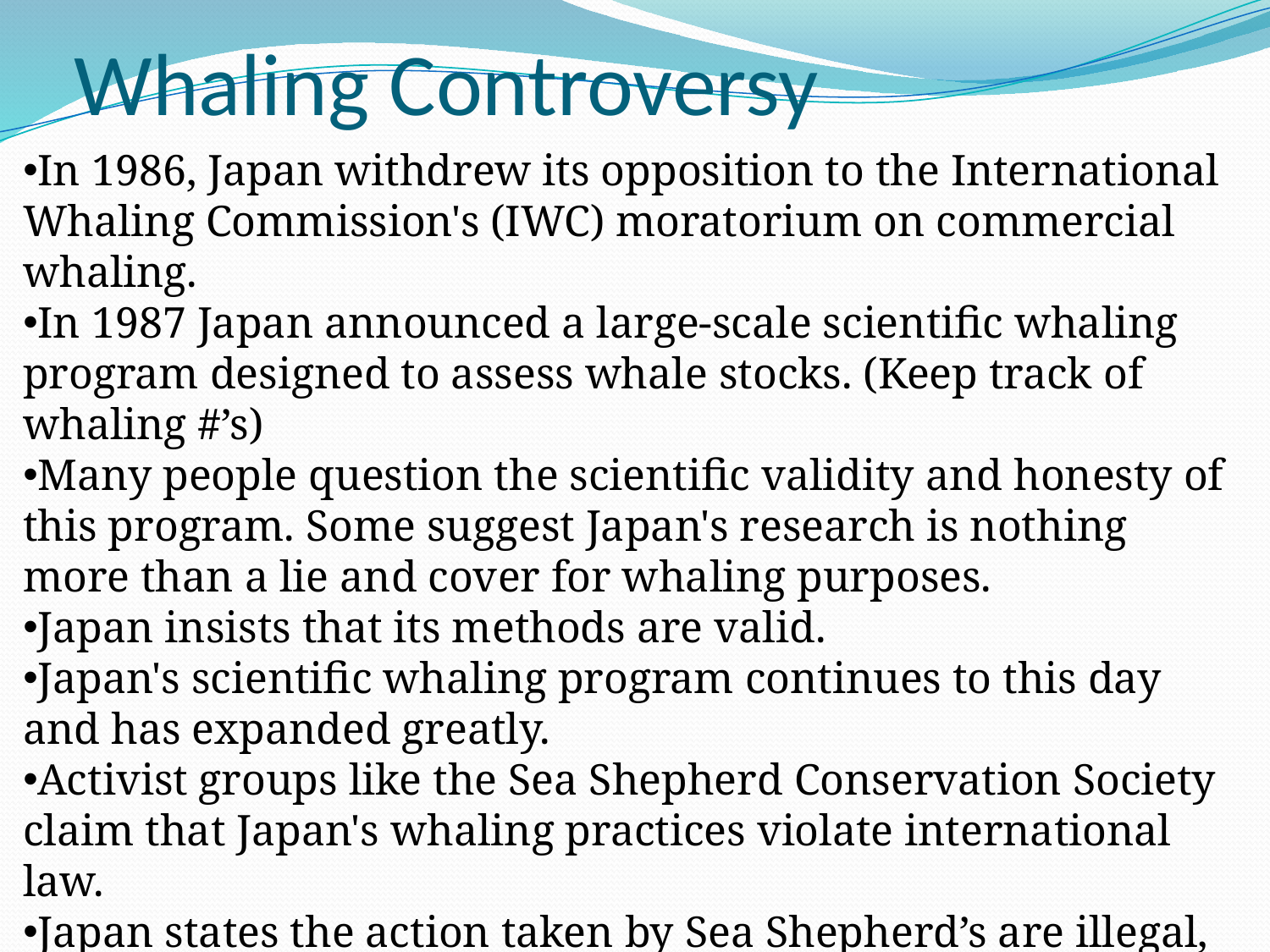

# Whaling Controversy
In 1986, Japan withdrew its opposition to the International Whaling Commission's (IWC) moratorium on commercial whaling.
In 1987 Japan announced a large-scale scientific whaling program designed to assess whale stocks. (Keep track of whaling #’s)
Many people question the scientific validity and honesty of this program. Some suggest Japan's research is nothing more than a lie and cover for whaling purposes.
Japan insists that its methods are valid.
Japan's scientific whaling program continues to this day and has expanded greatly.
Activist groups like the Sea Shepherd Conservation Society claim that Japan's whaling practices violate international law.
Japan states the action taken by Sea Shepherd’s are illegal, and is a form of eco-terrorism.